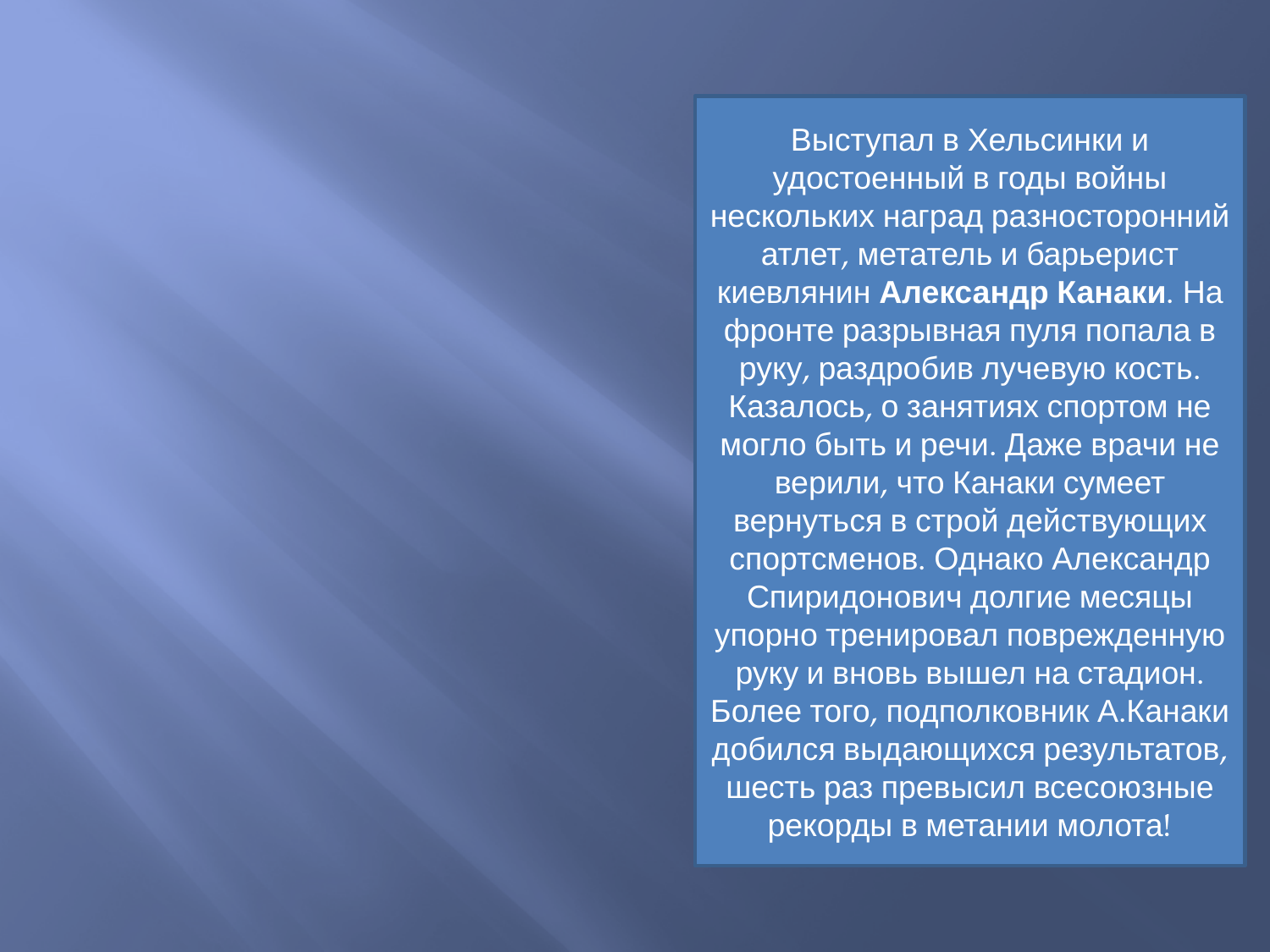

Выступал в Хельсинки и удостоенный в годы войны нескольких наград разносторонний атлет, метатель и барьерист киевлянин Александр Канаки. На фронте разрывная пуля попала в руку, раздробив лучевую кость. Казалось, о занятиях спортом не могло быть и речи. Даже врачи не верили, что Канаки сумеет вернуться в строй действующих спортсменов. Однако Александр Спиридонович долгие месяцы упорно тренировал поврежденную руку и вновь вышел на стадион. Более того, подполковник А.Канаки добился выдающихся результатов, шесть раз превысил всесоюзные рекорды в метании молота!